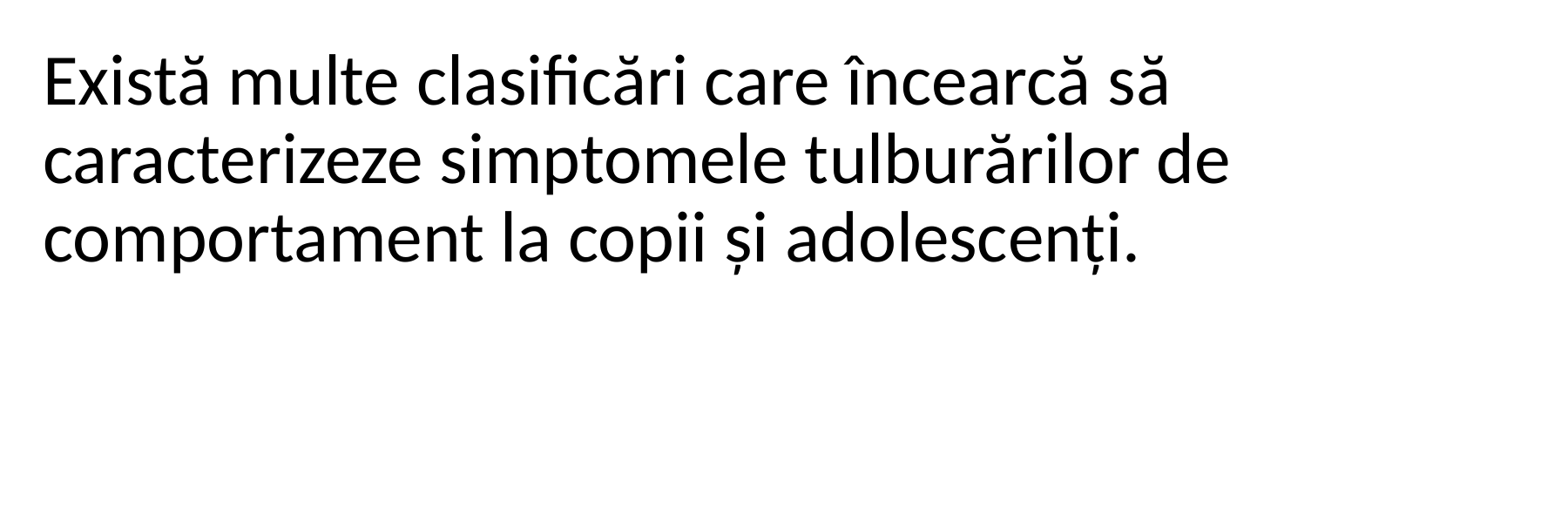

Există multe clasificări care încearcă să caracterizeze simptomele tulburărilor de comportament la copii și adolescenți.